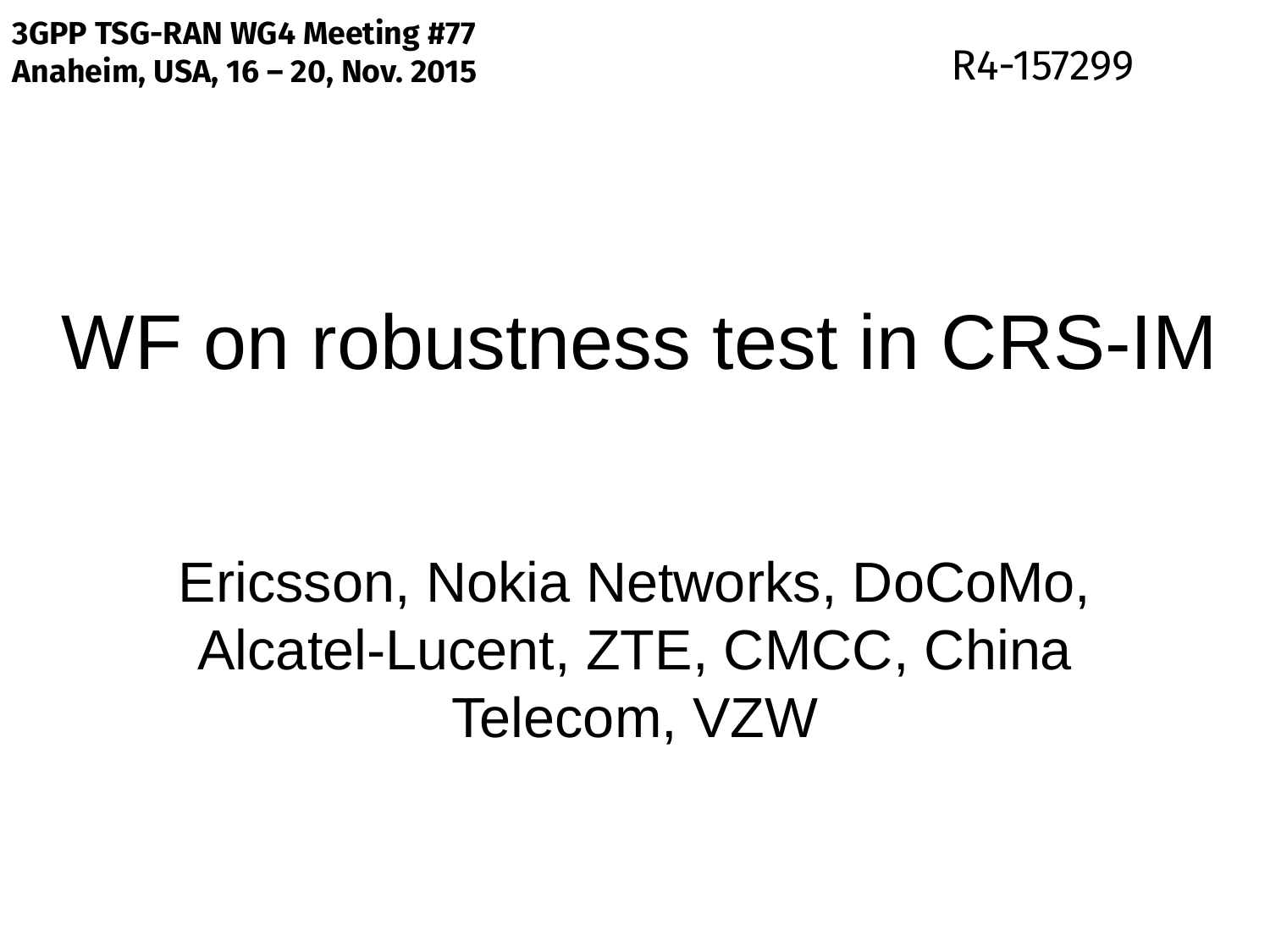

3GPP TSG-RAN WG4 Meeting #77
Anaheim, USA, 16 – 20, Nov. 2015
R4-157299
# WF on robustness test in CRS-IM
Ericsson, Nokia Networks, DoCoMo, Alcatel-Lucent, ZTE, CMCC, China Telecom, VZW